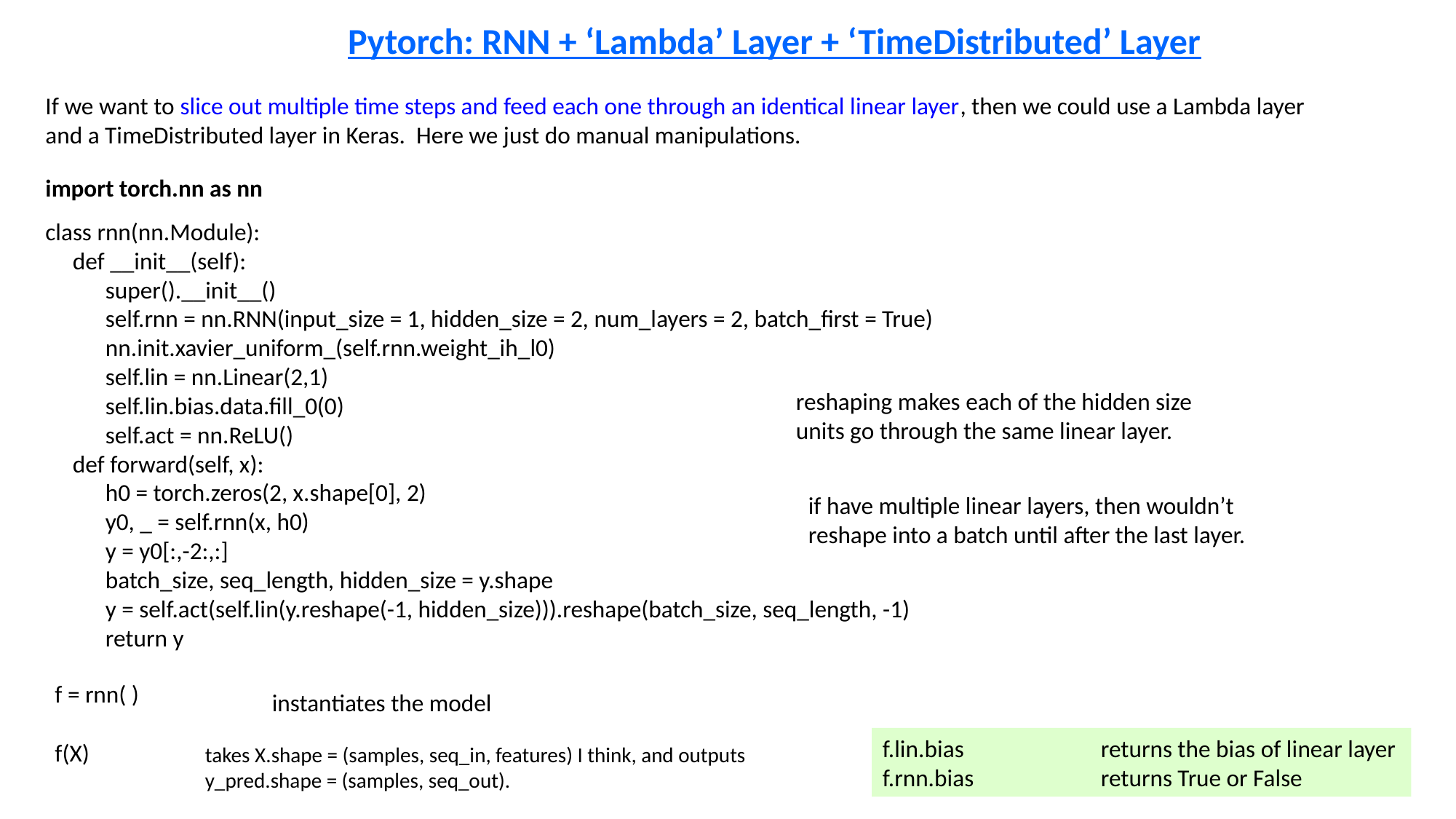

Pytorch: RNN + ‘Lambda’ Layer + ‘TimeDistributed’ Layer
If we want to slice out multiple time steps and feed each one through an identical linear layer, then we could use a Lambda layer and a TimeDistributed layer in Keras.  Here we just do manual manipulations.
import torch.nn as nn
class rnn(nn.Module):
     def __init__(self):
           super().__init__()
           self.rnn = nn.RNN(input_size = 1, hidden_size = 2, num_layers = 2, batch_first = True)
           nn.init.xavier_uniform_(self.rnn.weight_ih_l0)
           self.lin = nn.Linear(2,1)
           self.lin.bias.data.fill_0(0)
           self.act = nn.ReLU()
     def forward(self, x):
           h0 = torch.zeros(2, x.shape[0], 2)
           y0, _ = self.rnn(x, h0)
           y = y0[:,-2:,:]
           batch_size, seq_length, hidden_size = y.shape
           y = self.act(self.lin(y.reshape(-1, hidden_size))).reshape(batch_size, seq_length, -1)
           return y
reshaping makes each of the hidden size units go through the same linear layer.
if have multiple linear layers, then wouldn’t reshape into a batch until after the last layer.
f = rnn( )
instantiates the model
f.lin.bias		returns the bias of linear layer
f.rnn.bias		returns True or False
f(X)
takes X.shape = (samples, seq_in, features) I think, and outputs y_pred.shape = (samples, seq_out).